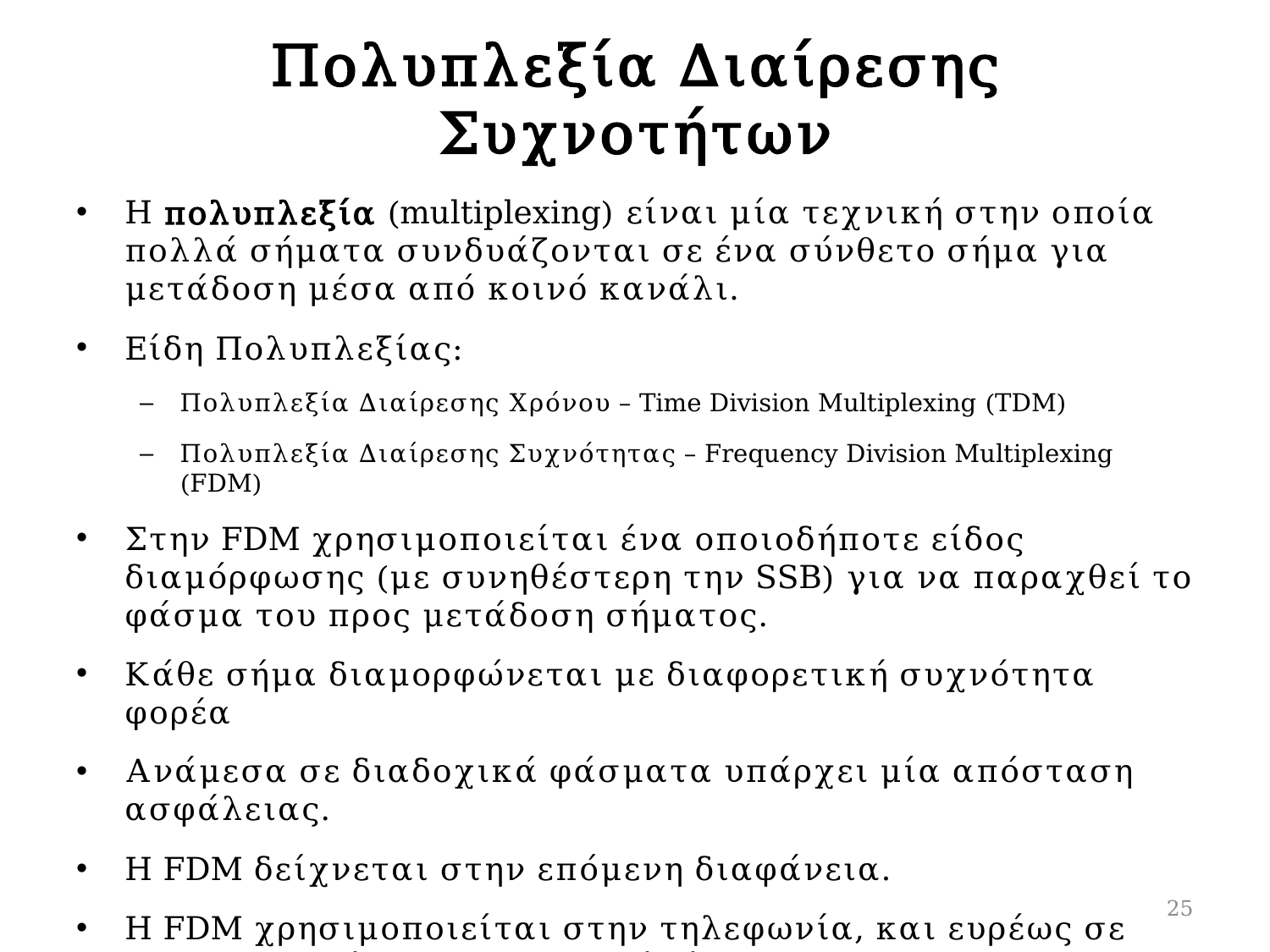

# Πολυπλεξία Διαίρεσης Συχνοτήτων
Η πολυπλεξία (multiplexing) είναι μία τεχνική στην οποία πολλά σήματα συνδυάζονται σε ένα σύνθετο σήμα για μετάδοση μέσα από κοινό κανάλι.
Είδη Πολυπλεξίας:
Πολυπλεξία Διαίρεσης Χρόνου – Time Division Multiplexing (TDM)
Πολυπλεξία Διαίρεσης Συχνότητας – Frequency Division Multiplexing (FDM)
Στην FDM χρησιμοποιείται ένα οποιοδήποτε είδος διαμόρφωσης (με συνηθέστερη την SSB) για να παραχθεί το φάσμα του προς μετάδοση σήματος.
Κάθε σήμα διαμορφώνεται με διαφορετική συχνότητα φορέα
Ανάμεσα σε διαδοχικά φάσματα υπάρχει μία απόσταση ασφάλειας.
Η FDM δείχνεται στην επόμενη διαφάνεια.
Η FDM χρησιμοποιείται στην τηλεφωνία, και ευρέως σε ραδιοφωνικά και τηλεοπτικά δίκτυα.
25